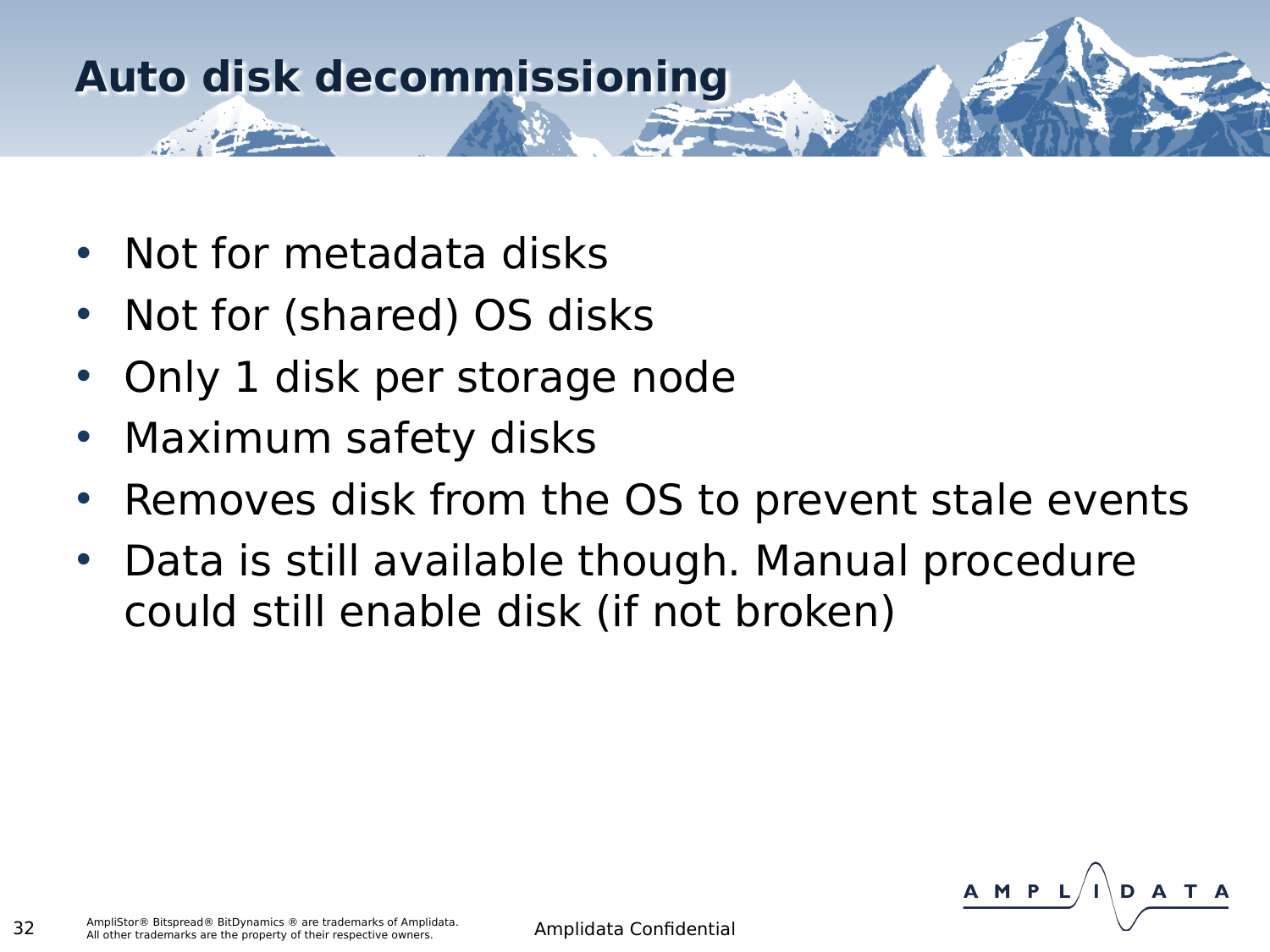

# Auto disk decommissioning
Not for metadata disks
Not for (shared) OS disks
Only 1 disk per storage node
Maximum safety disks
Removes disk from the OS to prevent stale events
Data is still available though. Manual procedure could still enable disk (if not broken)
32
Amplidata Confidential